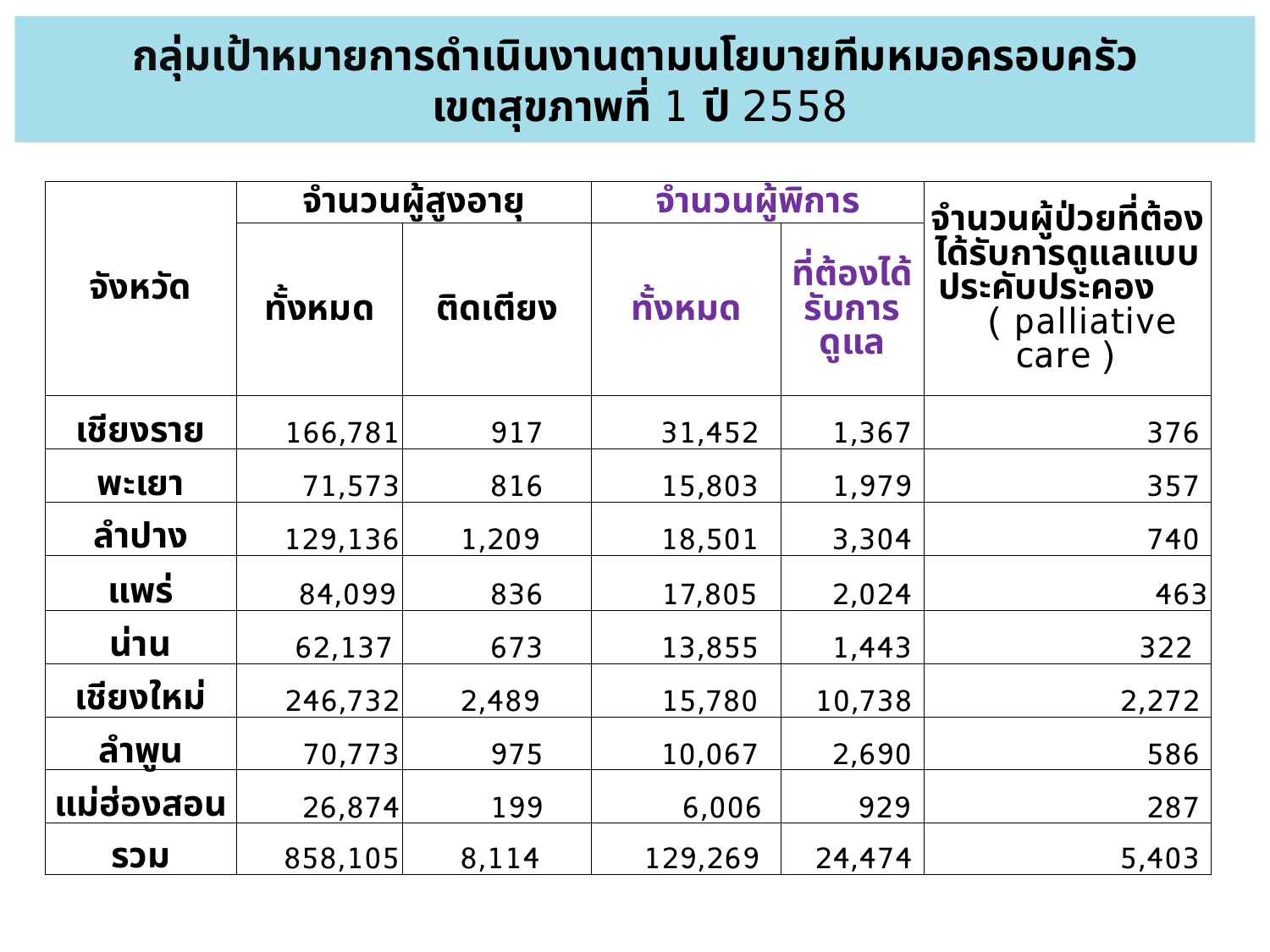

# กลุ่มเป้าหมายการดำเนินงานตามนโยบายทีมหมอครอบครัว เขตสุขภาพที่ 1 ปี 2558
| จังหวัด | จำนวนผู้สูงอายุ |  | จำนวนผู้พิการ |  | จำนวนผู้ป่วยที่ต้องได้รับการดูแลแบบประคับประคอง ( palliative care ) |
| --- | --- | --- | --- | --- | --- |
|  | ทั้งหมด | ติดเตียง | ทั้งหมด | ที่ต้องได้รับการดูแล |  |
| เชียงราย | 166,781 | 917 | 31,452 | 1,367 | 376 |
| พะเยา | 71,573 | 816 | 15,803 | 1,979 | 357 |
| ลำปาง | 129,136 | 1,209 | 18,501 | 3,304 | 740 |
| แพร่ | 84,099 | 836 | 17,805 | 2,024 | 463 |
| น่าน | 62,137 | 673 | 13,855 | 1,443 | 322 |
| เชียงใหม่ | 246,732 | 2,489 | 15,780 | 10,738 | 2,272 |
| ลำพูน | 70,773 | 975 | 10,067 | 2,690 | 586 |
| แม่ฮ่องสอน | 26,874 | 199 | 6,006 | 929 | 287 |
| รวม | 858,105 | 8,114 | 129,269 | 24,474 | 5,403 |